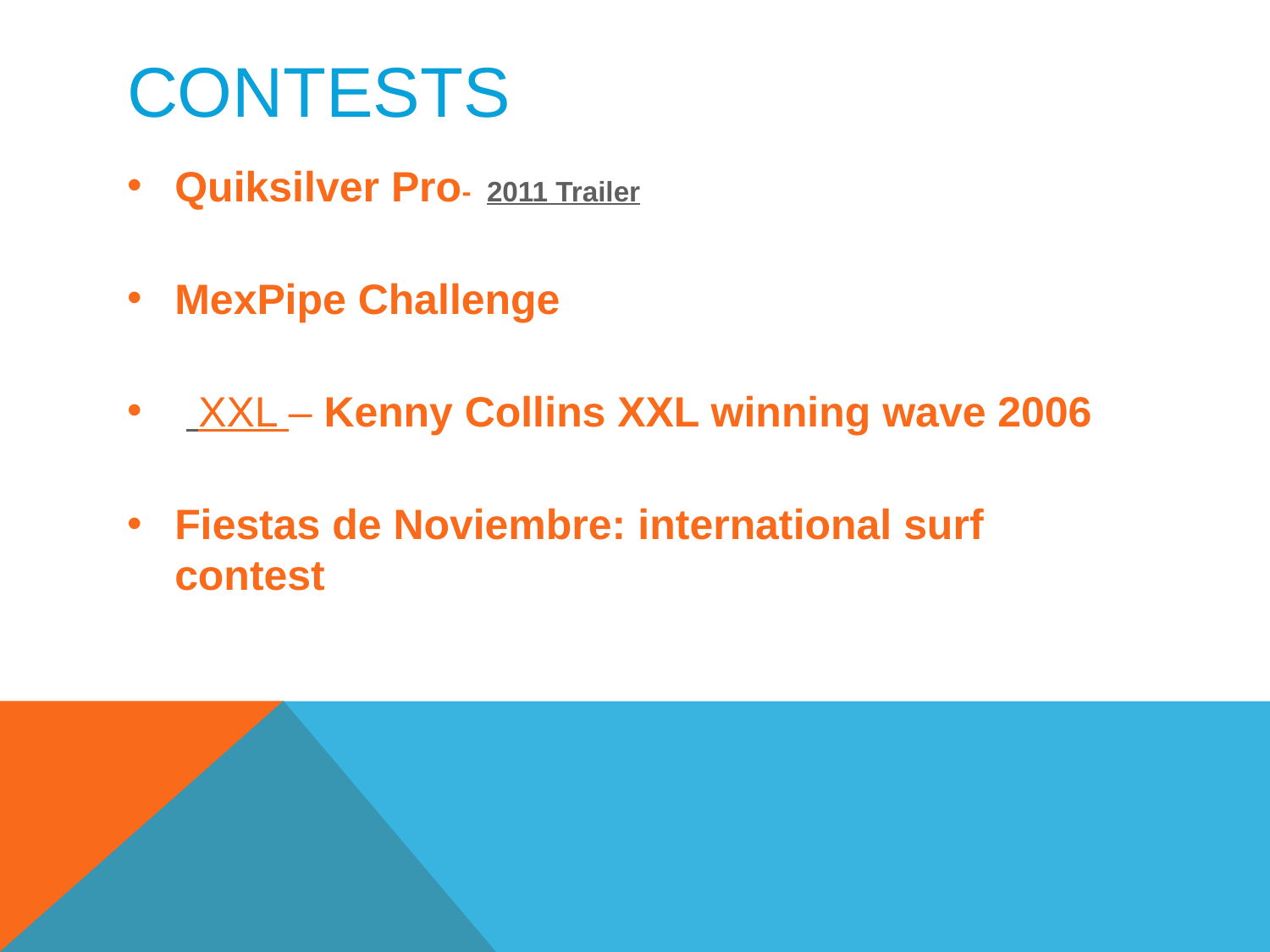

# Contests
Quiksilver Pro-  2011 Trailer

MexPipe Challenge

  XXL – Kenny Collins XXL winning wave 2006

Fiestas de Noviembre: international surf contest